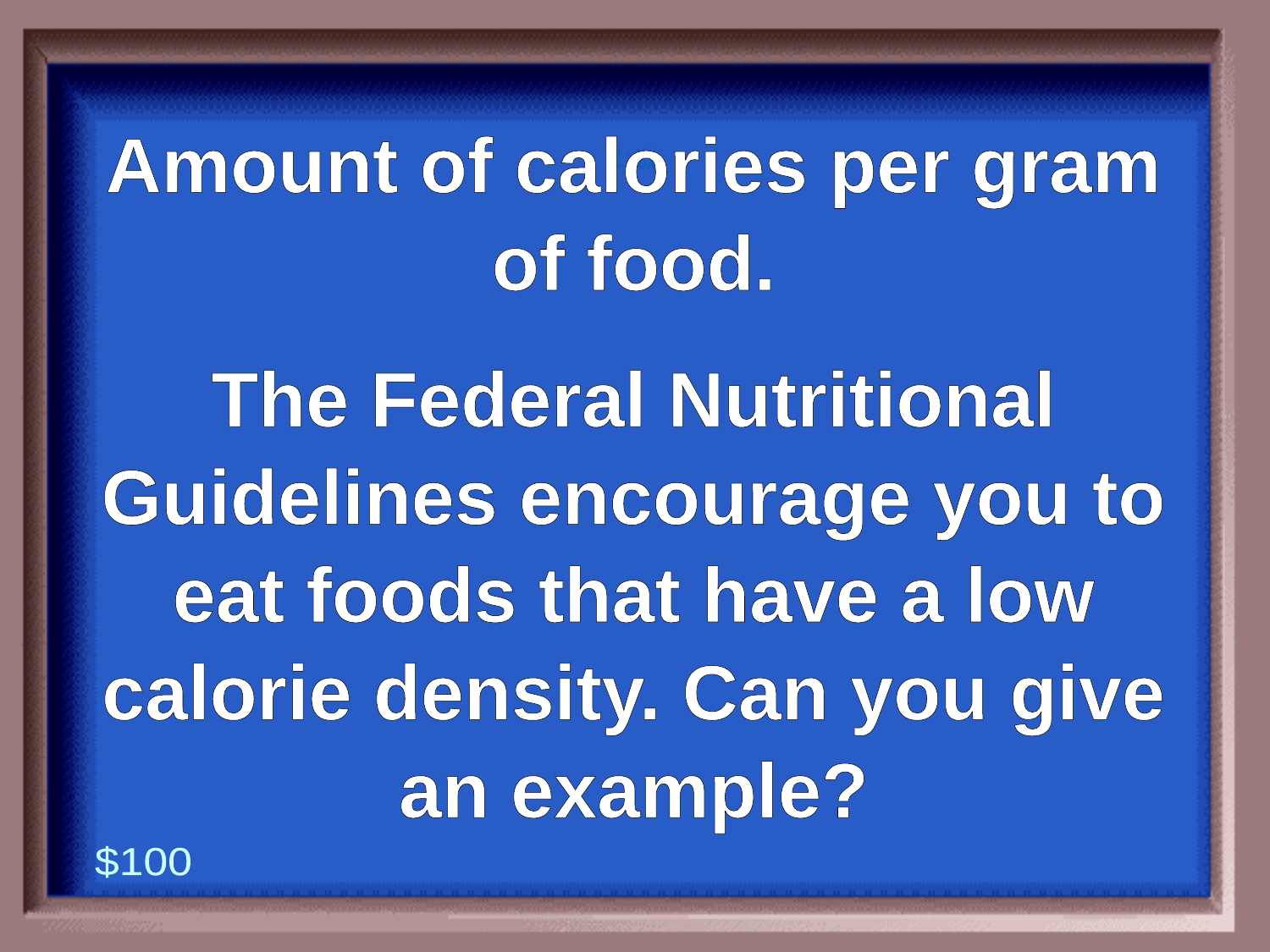

6-100A

Amount of calories per gram of food.
The Federal Nutritional Guidelines encourage you to eat foods that have a low calorie density. Can you give an example?

1 - 100
$100